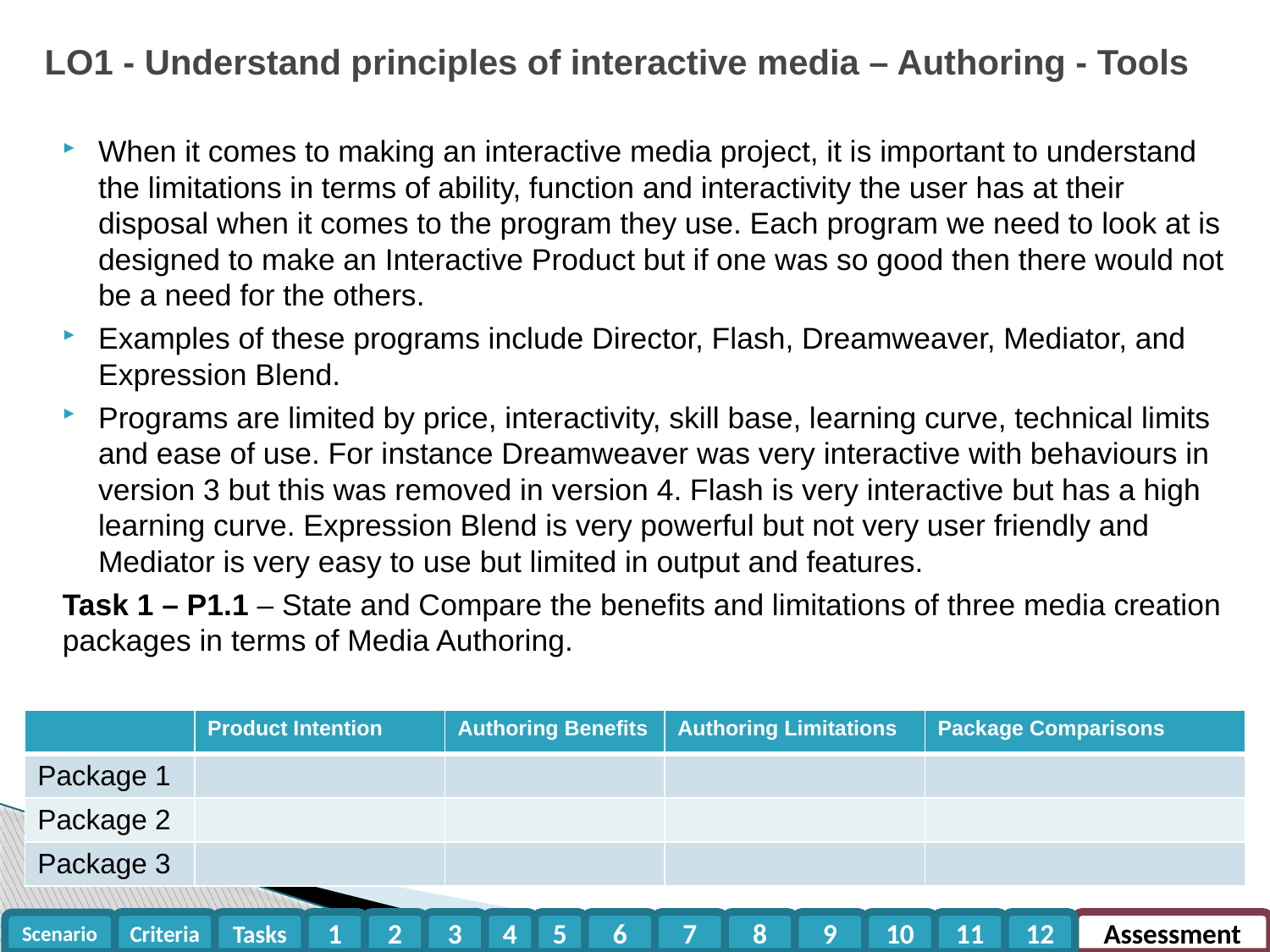

# LO1 - Understand principles of interactive media – Authoring - Tools
When it comes to making an interactive media project, it is important to understand the limitations in terms of ability, function and interactivity the user has at their disposal when it comes to the program they use. Each program we need to look at is designed to make an Interactive Product but if one was so good then there would not be a need for the others.
Examples of these programs include Director, Flash, Dreamweaver, Mediator, and Expression Blend.
Programs are limited by price, interactivity, skill base, learning curve, technical limits and ease of use. For instance Dreamweaver was very interactive with behaviours in version 3 but this was removed in version 4. Flash is very interactive but has a high learning curve. Expression Blend is very powerful but not very user friendly and Mediator is very easy to use but limited in output and features.
Task 1 – P1.1 – State and Compare the benefits and limitations of three media creation packages in terms of Media Authoring.
|  | Product Intention | Authoring Benefits | Authoring Limitations | Package Comparisons |
| --- | --- | --- | --- | --- |
| Package 1 |  |  |  |  |
| Package 2 |  |  |  |  |
| Package 3 |  |  |  |  |